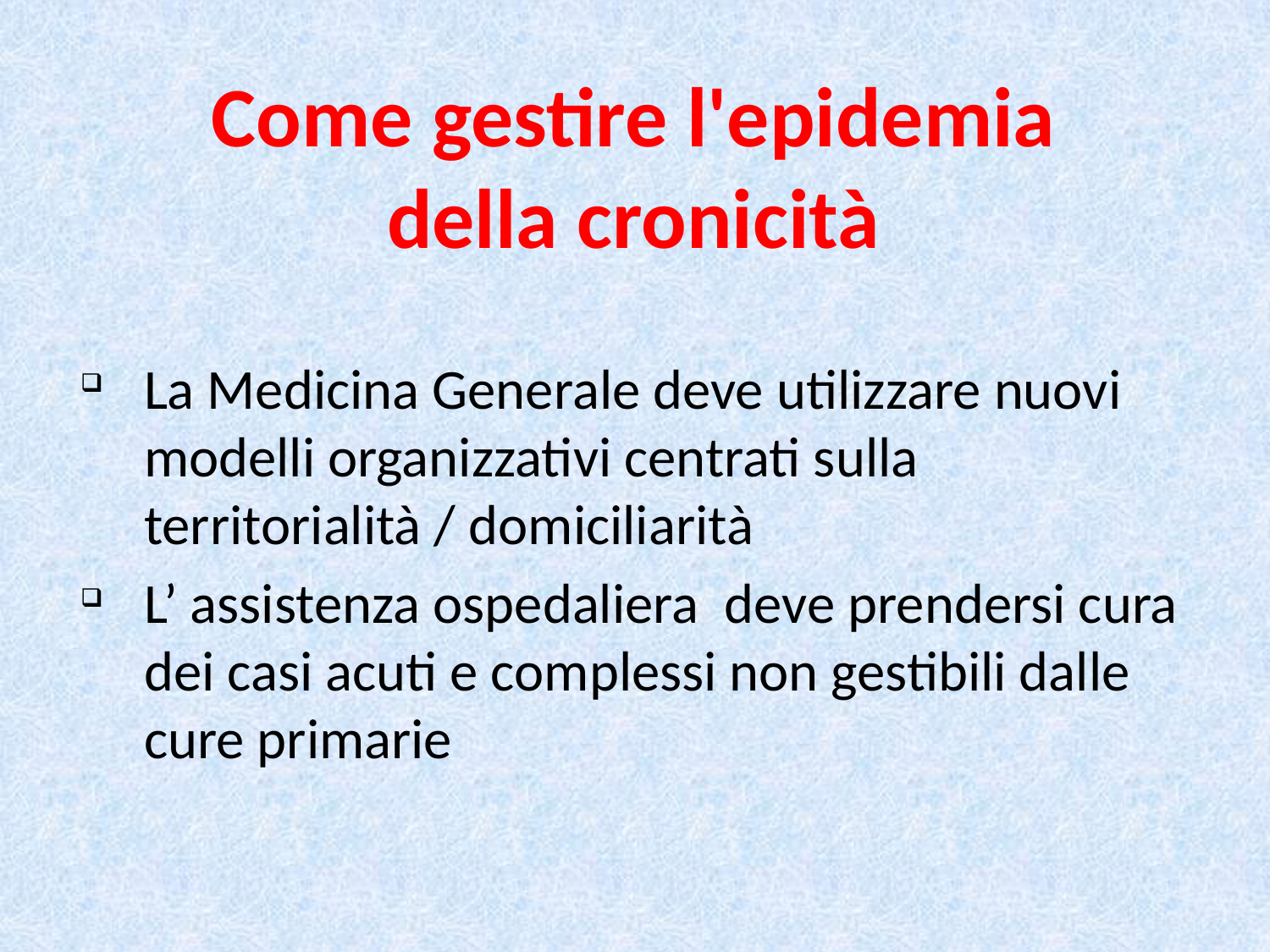

Come gestire l'epidemia
della cronicità
La Medicina Generale deve utilizzare nuovi modelli organizzativi centrati sulla territorialità / domiciliarità
L’ assistenza ospedaliera  deve prendersi cura dei casi acuti e complessi non gestibili dalle cure primarie